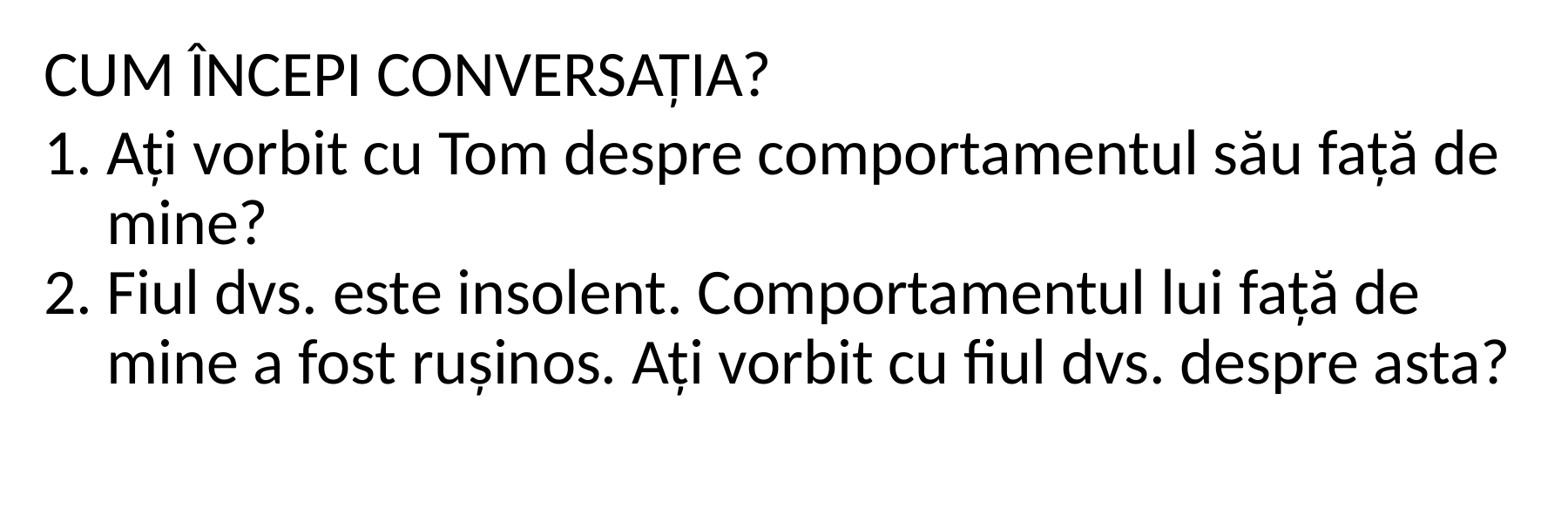

CUM ÎNCEPI CONVERSAȚIA?
Ați vorbit cu Tom despre comportamentul său față de mine?
Fiul dvs. este insolent. Comportamentul lui față de mine a fost rușinos. Ați vorbit cu fiul dvs. despre asta?